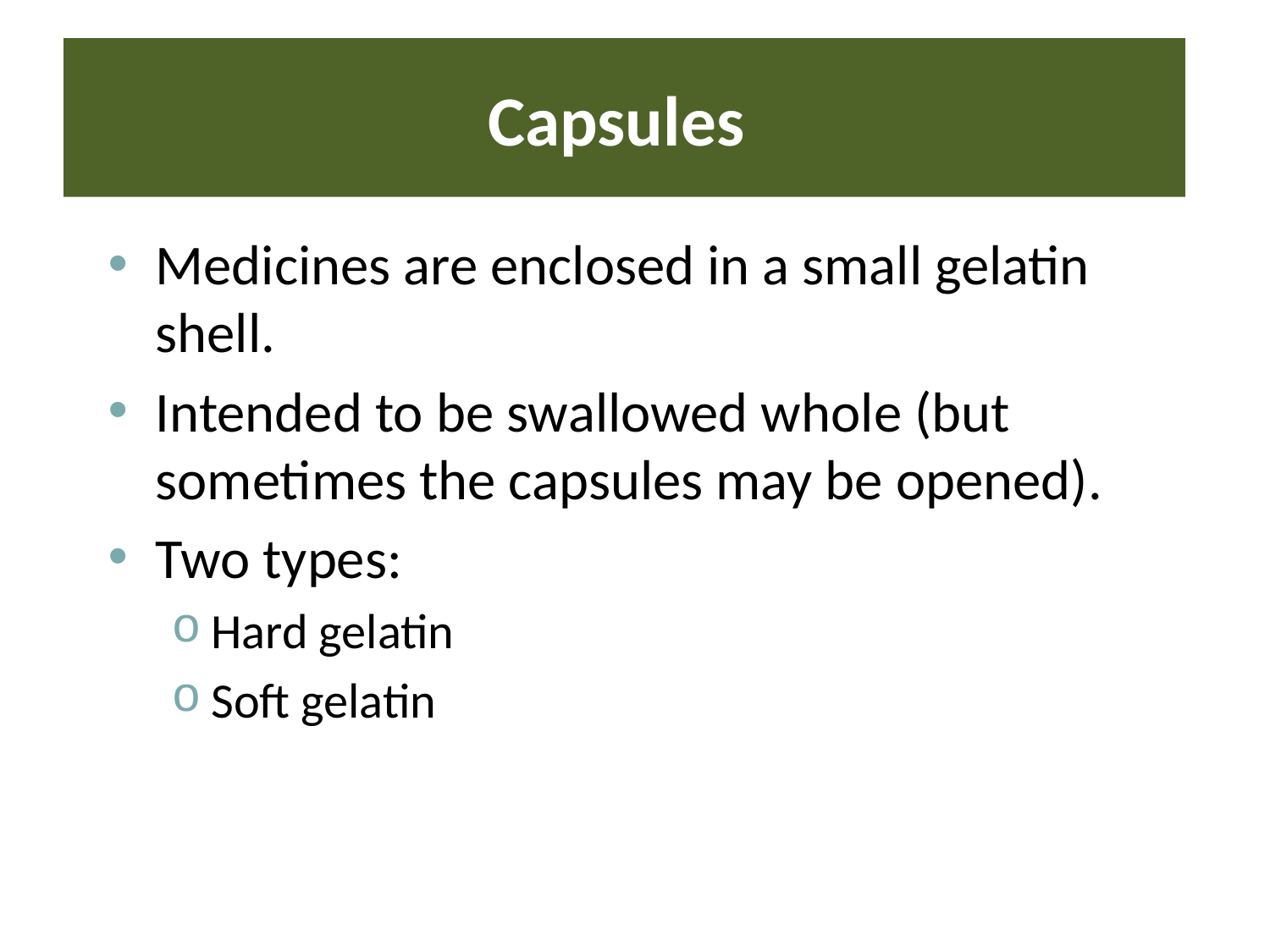

# Capsules
Medicines are enclosed in a small gelatin shell.
Intended to be swallowed whole (but sometimes the capsules may be opened).
Two types:
Hard gelatin
Soft gelatin